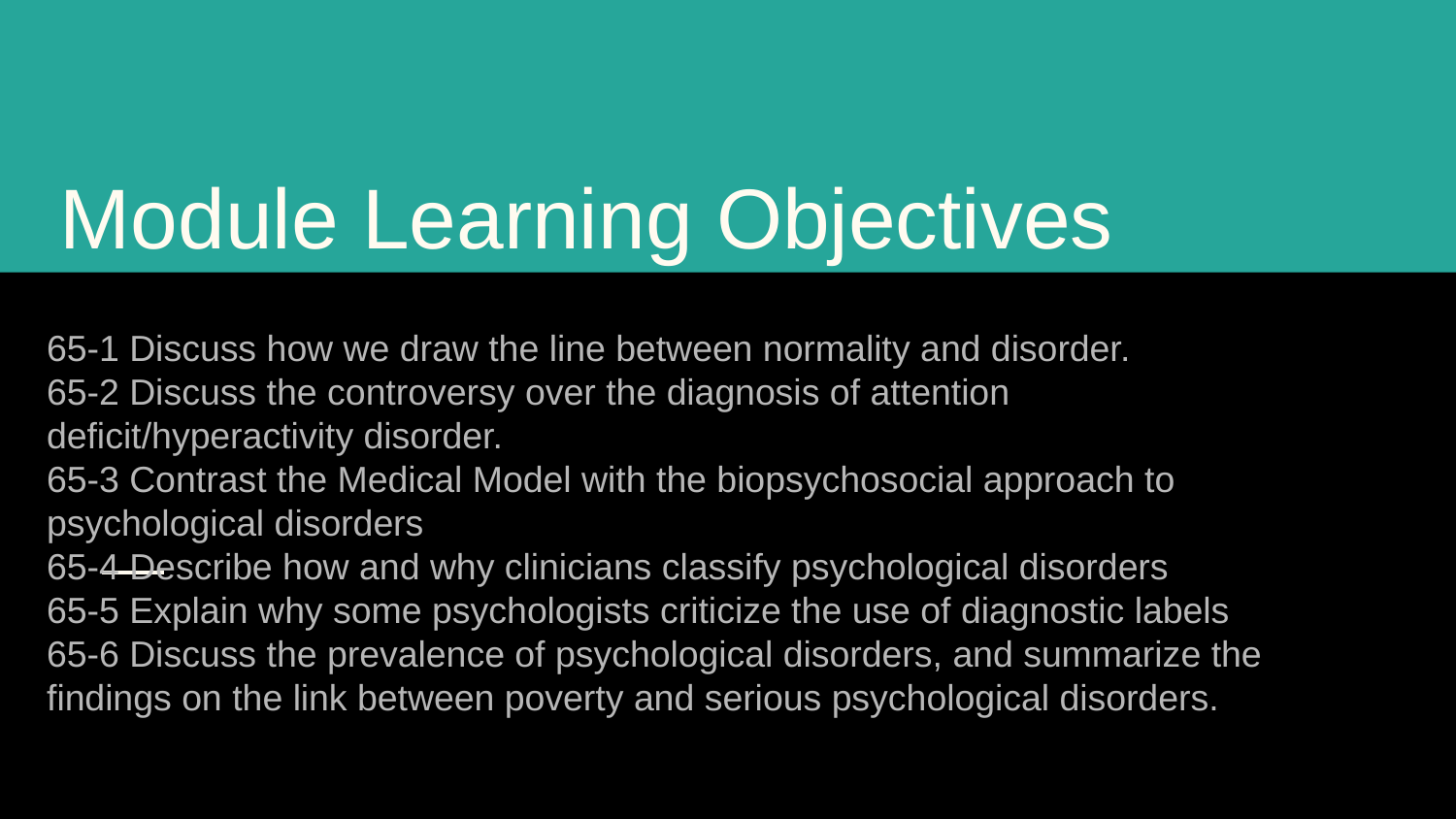

# Module Learning Objectives
65-1 Discuss how we draw the line between normality and disorder.
65-2 Discuss the controversy over the diagnosis of attention deficit/hyperactivity disorder.
65-3 Contrast the Medical Model with the biopsychosocial approach to psychological disorders
65-4 Describe how and why clinicians classify psychological disorders
65-5 Explain why some psychologists criticize the use of diagnostic labels
65-6 Discuss the prevalence of psychological disorders, and summarize the findings on the link between poverty and serious psychological disorders.